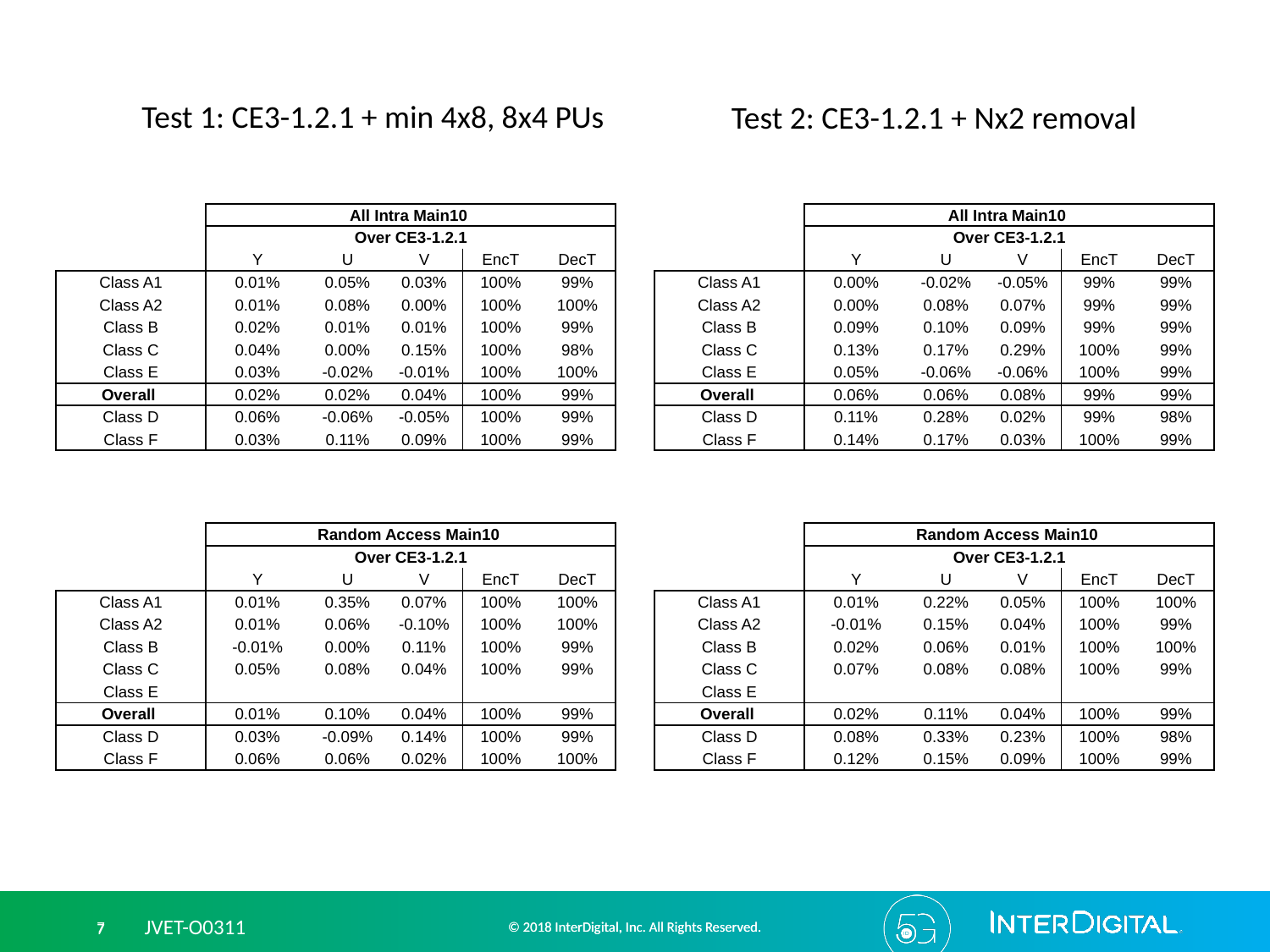

Test 1: CE3-1.2.1 + min 4x8, 8x4 PUs
Test 2: CE3-1.2.1 + Nx2 removal
|  | All Intra Main10 |  |  |  |  |
| --- | --- | --- | --- | --- | --- |
|  | Over CE3-1.2.1 |  |  |  |  |
|  | Y | U | V | EncT | DecT |
| Class A1 | 0.01% | 0.05% | 0.03% | 100% | 99% |
| Class A2 | 0.01% | 0.08% | 0.00% | 100% | 100% |
| Class B | 0.02% | 0.01% | 0.01% | 100% | 99% |
| Class C | 0.04% | 0.00% | 0.15% | 100% | 98% |
| Class E | 0.03% | -0.02% | -0.01% | 100% | 100% |
| Overall | 0.02% | 0.02% | 0.04% | 100% | 99% |
| Class D | 0.06% | -0.06% | -0.05% | 100% | 99% |
| Class F | 0.03% | 0.11% | 0.09% | 100% | 99% |
|  | All Intra Main10 |  |  |  |  |
| --- | --- | --- | --- | --- | --- |
|  | Over CE3-1.2.1 |  |  |  |  |
|  | Y | U | V | EncT | DecT |
| Class A1 | 0.00% | -0.02% | -0.05% | 99% | 99% |
| Class A2 | 0.00% | 0.08% | 0.07% | 99% | 99% |
| Class B | 0.09% | 0.10% | 0.09% | 99% | 99% |
| Class C | 0.13% | 0.17% | 0.29% | 100% | 99% |
| Class E | 0.05% | -0.06% | -0.06% | 100% | 99% |
| Overall | 0.06% | 0.06% | 0.08% | 99% | 99% |
| Class D | 0.11% | 0.28% | 0.02% | 99% | 98% |
| Class F | 0.14% | 0.17% | 0.03% | 100% | 99% |
|  | Random Access Main10 |  |  |  |  |
| --- | --- | --- | --- | --- | --- |
|  | Over CE3-1.2.1 |  |  |  |  |
|  | Y | U | V | EncT | DecT |
| Class A1 | 0.01% | 0.35% | 0.07% | 100% | 100% |
| Class A2 | 0.01% | 0.06% | -0.10% | 100% | 100% |
| Class B | -0.01% | 0.00% | 0.11% | 100% | 99% |
| Class C | 0.05% | 0.08% | 0.04% | 100% | 99% |
| Class E |  |  |  |  |  |
| Overall | 0.01% | 0.10% | 0.04% | 100% | 99% |
| Class D | 0.03% | -0.09% | 0.14% | 100% | 99% |
| Class F | 0.06% | 0.06% | 0.02% | 100% | 100% |
|  | Random Access Main10 |  |  |  |  |
| --- | --- | --- | --- | --- | --- |
|  | Over CE3-1.2.1 |  |  |  |  |
|  | Y | U | V | EncT | DecT |
| Class A1 | 0.01% | 0.22% | 0.05% | 100% | 100% |
| Class A2 | -0.01% | 0.15% | 0.04% | 100% | 99% |
| Class B | 0.02% | 0.06% | 0.01% | 100% | 100% |
| Class C | 0.07% | 0.08% | 0.08% | 100% | 99% |
| Class E |  |  |  |  |  |
| Overall | 0.02% | 0.11% | 0.04% | 100% | 99% |
| Class D | 0.08% | 0.33% | 0.23% | 100% | 98% |
| Class F | 0.12% | 0.15% | 0.09% | 100% | 99% |
© 2018 InterDigital, Inc. All Rights Reserved.
© 2018 InterDigital, Inc. All Rights Reserved.
7           JVET-O0311
7